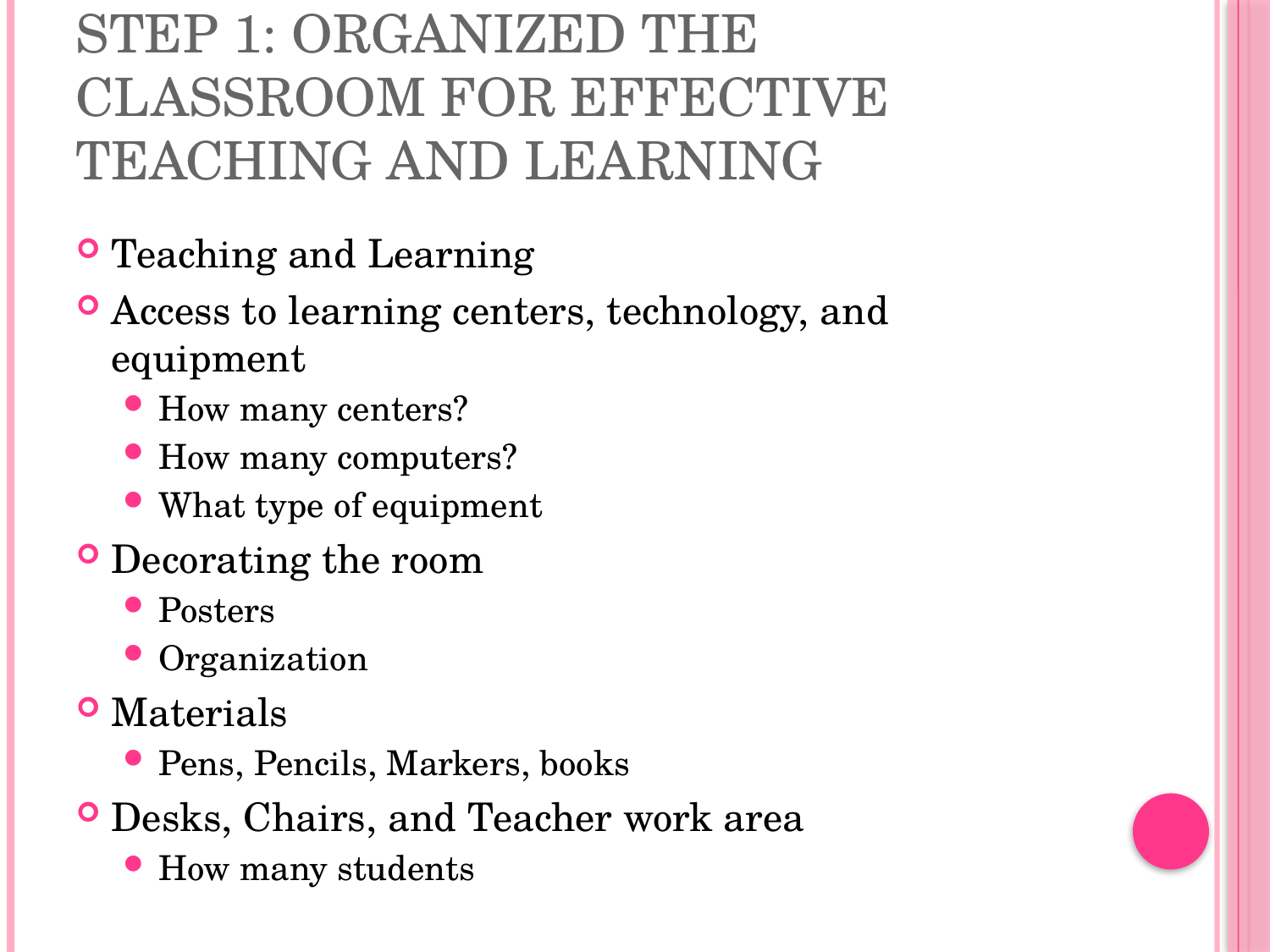

# Step 1: Organized the classroom for effective teaching and learning
Teaching and Learning
Access to learning centers, technology, and equipment
How many centers?
How many computers?
What type of equipment
Decorating the room
Posters
Organization
Materials
Pens, Pencils, Markers, books
Desks, Chairs, and Teacher work area
How many students